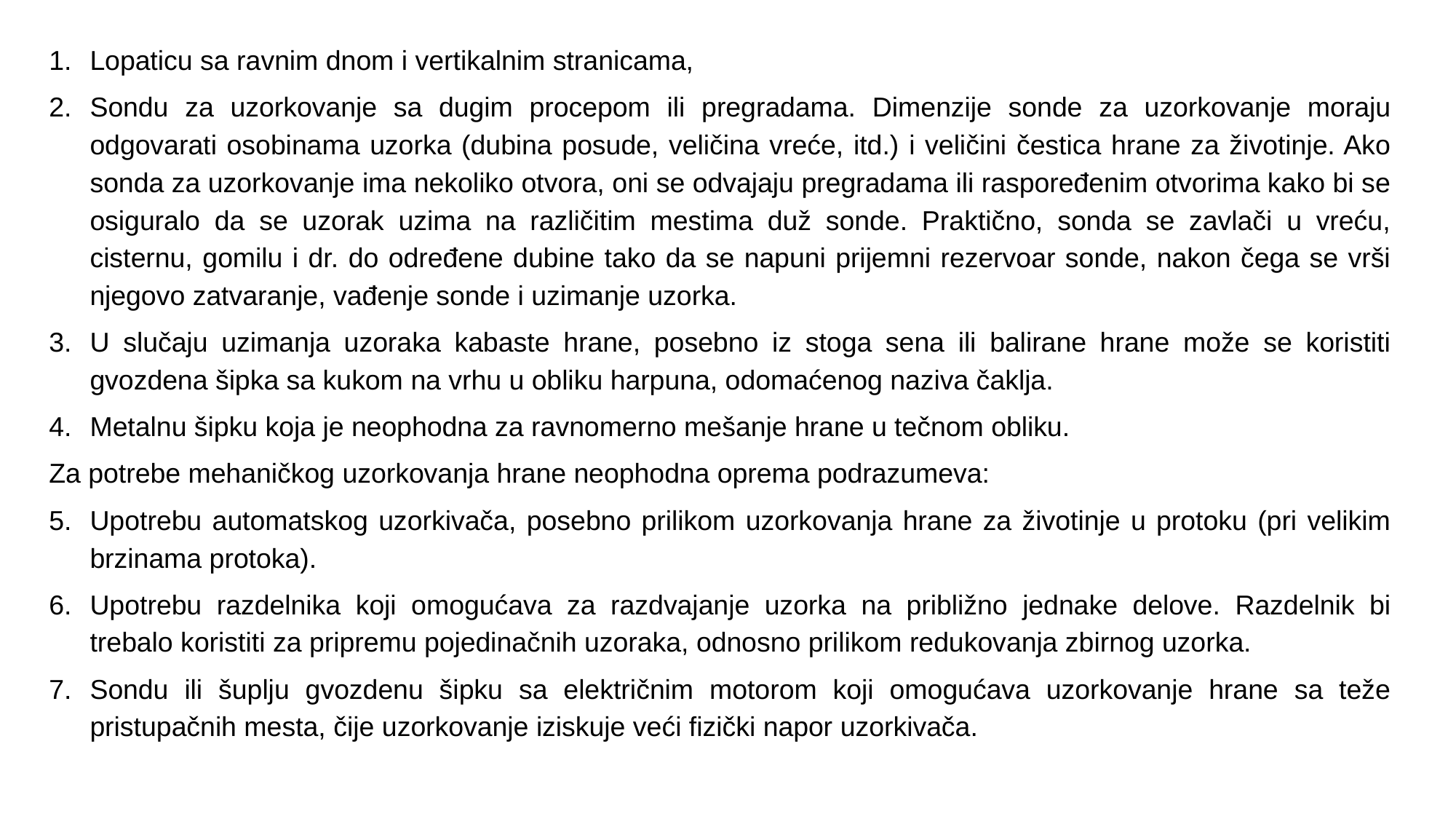

Lopaticu sa ravnim dnom i vertikalnim stranicama,
Sondu za uzorkovanje sa dugim procepom ili pregradama. Dimenzije sonde za uzorkovanje moraju odgovarati osobinama uzorka (dubina posude, veličina vreće, itd.) i veličini čestica hrane za životinje. Ako sonda za uzorkovanje ima nekoliko otvora, oni se odvajaju pregradama ili raspoređenim otvorima kako bi se osiguralo da se uzorak uzima na različitim mestima duž sonde. Praktično, sonda se zavlači u vreću, cisternu, gomilu i dr. do određene dubine tako da se napuni prijemni rezervoar sonde, nakon čega se vrši njegovo zatvaranje, vađenje sonde i uzimanje uzorka.
U slučaju uzimanja uzoraka kabaste hrane, posebno iz stoga sena ili balirane hrane može se koristiti gvozdena šipka sa kukom na vrhu u obliku harpuna, odomaćenog naziva čaklja.
Metalnu šipku koja je neophodna za ravnomerno mešanje hrane u tečnom obliku.
Za potrebe mehaničkog uzorkovanja hrane neophodna oprema podrazumeva:
Upotrebu automatskog uzorkivača, posebno prilikom uzorkovanja hrane za životinje u protoku (pri velikim brzinama protoka).
Upotrebu razdelnika koji omogućava za razdvajanje uzorka na približno jednake delove. Razdelnik bi trebalo koristiti za pripremu pojedinačnih uzoraka, odnosno prilikom redukovanja zbirnog uzorka.
Sondu ili šuplju gvozdenu šipku sa električnim motorom koji omogućava uzorkovanje hrane sa teže pristupačnih mesta, čije uzorkovanje iziskuje veći fizički napor uzorkivača.